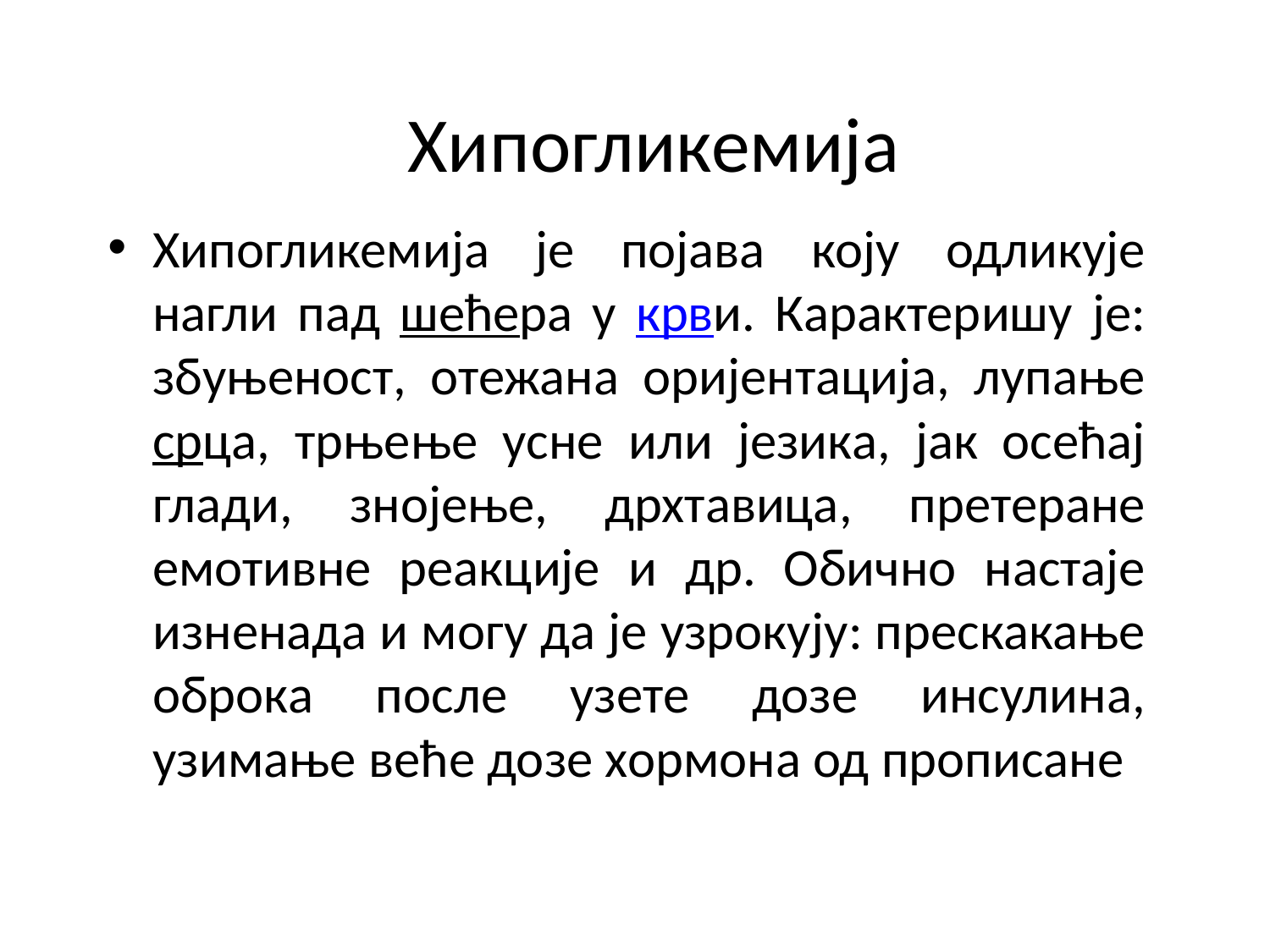

# Хипогликемија
Хипогликемија је појава коју одликује нагли пад шећера у крви. Карактеришу је: збуњеност, отежана оријентација, лупање срца, трњење усне или језика, јак осећај глади, знојење, дрхтавица, претеране емотивне реакције и др. Обично настаје изненада и могу да је узрокују: прескакање оброка после узете дозе инсулина, узимање веће дозе хормона од прописане